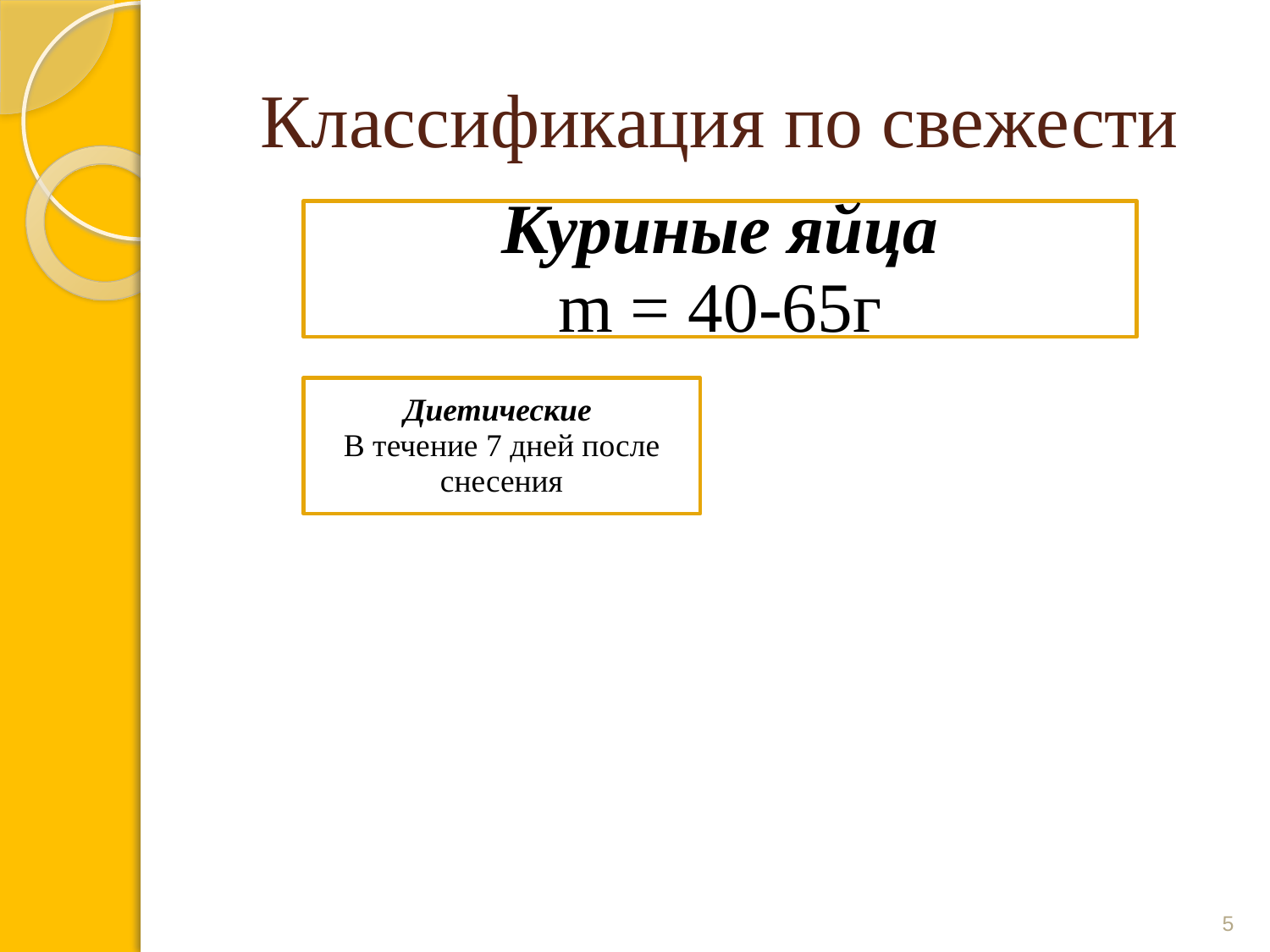

# Классификация по свежести
Куриные яйца
m = 40-65г
Диетические
В течение 7 дней после снесения
5